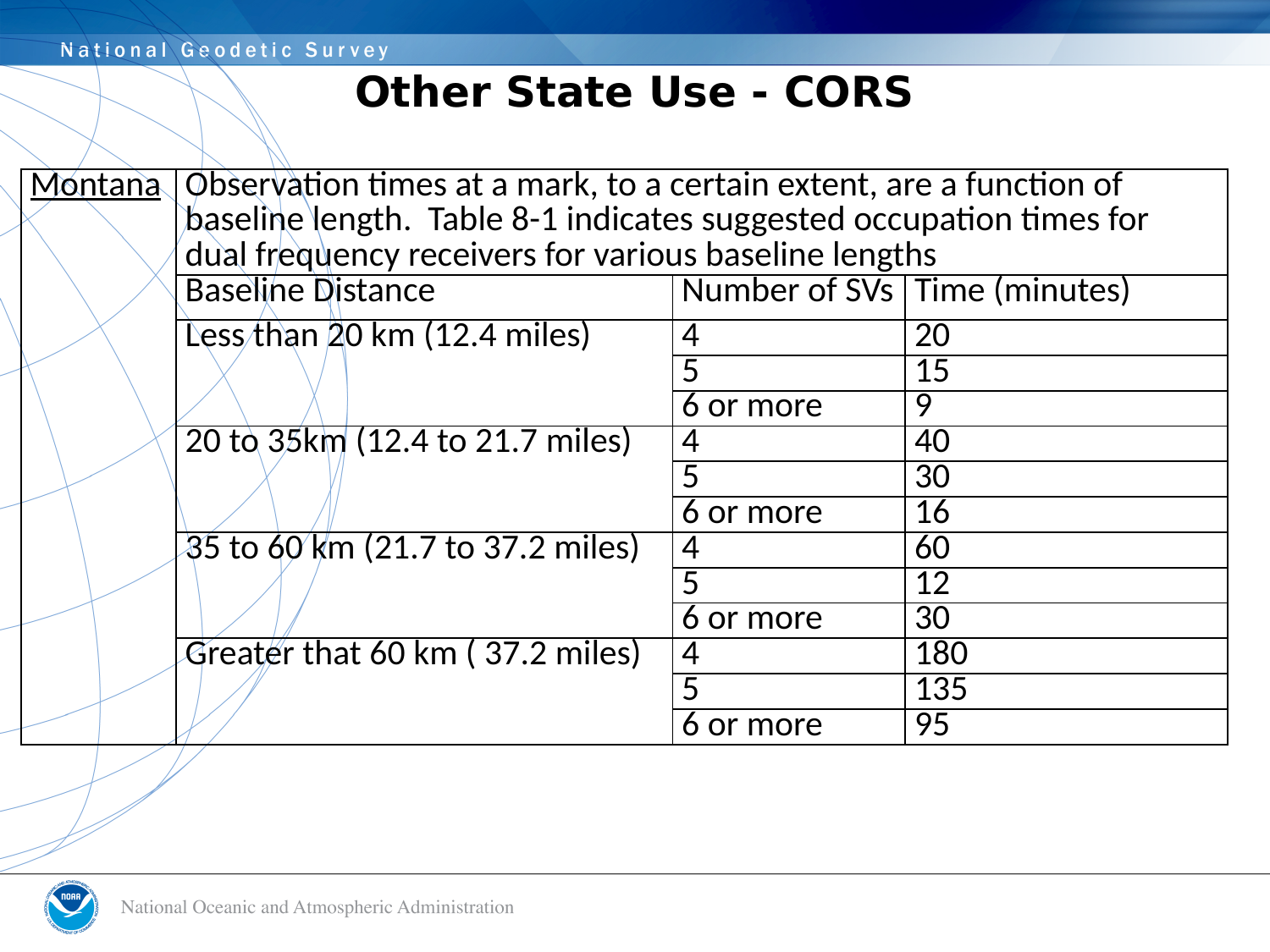

# Other State Use - CORS
| Montana | Observation times at a mark, to a certain extent, are a function of baseline length. Table 8-1 indicates suggested occupation times for dual frequency receivers for various baseline lengths |  |  |
| --- | --- | --- | --- |
|  | Baseline Distance | Number of SVs | Time (minutes) |
|  | Less than 20 km (12.4 miles) | 4 | 20 |
|  |  | 5 | 15 |
|  |  | 6 or more | 9 |
|  | 20 to 35km (12.4 to 21.7 miles) | 4 | 40 |
|  |  | 5 | 30 |
|  |  | 6 or more | 16 |
|  | 35 to 60 km (21.7 to 37.2 miles) | 4 | 60 |
|  |  | 5 | 12 |
|  |  | 6 or more | 30 |
|  | Greater that 60 km ( 37.2 miles) | 4 | 180 |
|  |  | 5 | 135 |
|  |  | 6 or more | 95 |